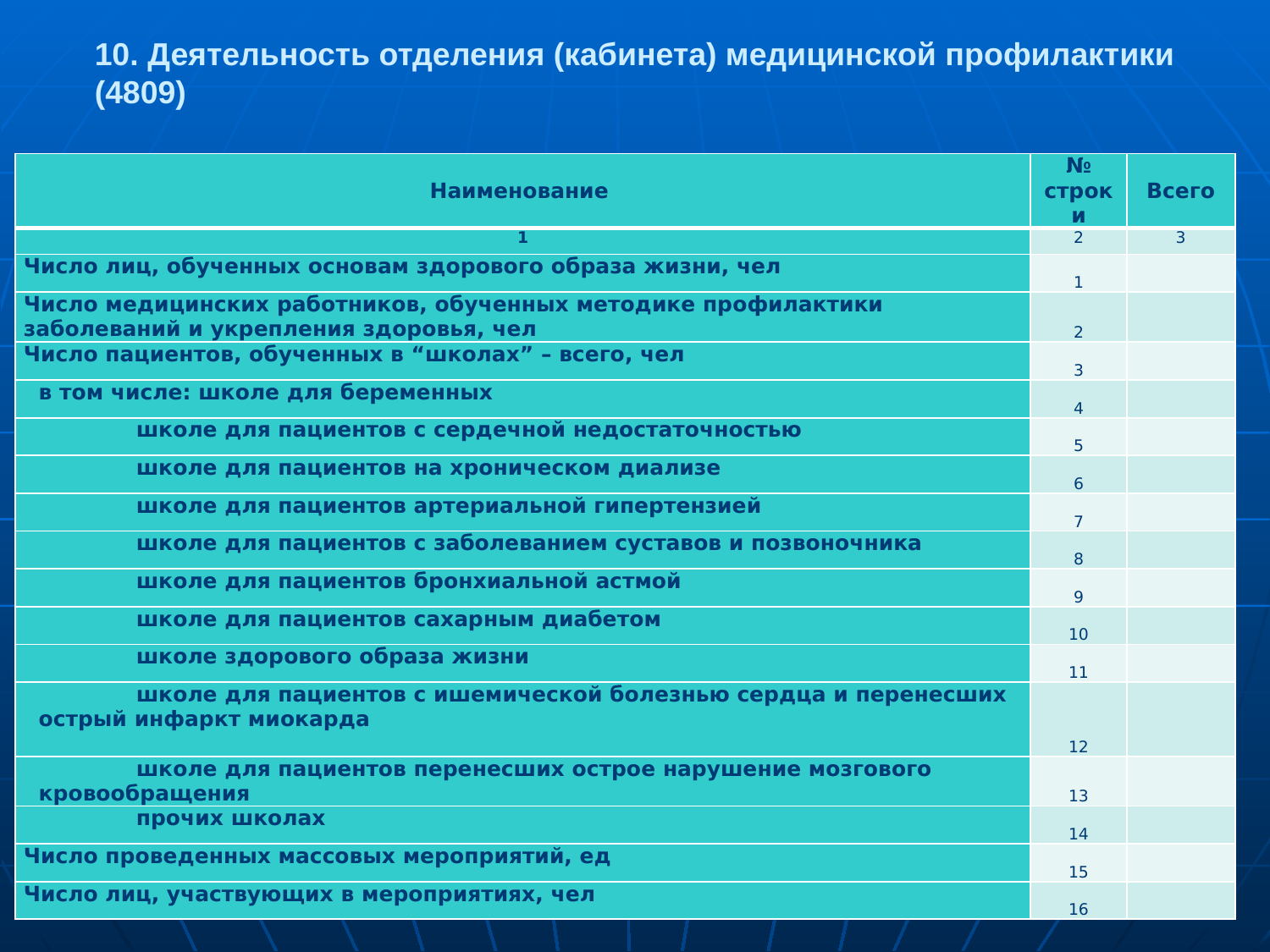

# 10. Деятельность отделения (кабинета) медицинской профилактики (4809)

| Наименование | № строки | Всего |
| --- | --- | --- |
| 1 | 2 | 3 |
| Число лиц, обученных основам здорового образа жизни, чел | 1 |  |
| Число медицинских работников, обученных методике профилактики заболеваний и укрепления здоровья, чел | 2 |  |
| Число пациентов, обученных в “школах” – всего, чел | 3 |  |
| в том числе: школе для беременных | 4 |  |
| школе для пациентов с сердечной недостаточностью | 5 |  |
| школе для пациентов на хроническом диализе | 6 |  |
| школе для пациентов артериальной гипертензией | 7 |  |
| школе для пациентов с заболеванием суставов и позвоночника | 8 |  |
| школе для пациентов бронхиальной астмой | 9 |  |
| школе для пациентов сахарным диабетом | 10 |  |
| школе здорового образа жизни | 11 |  |
| школе для пациентов с ишемической болезнью сердца и перенесших острый инфаркт миокарда | 12 |  |
| школе для пациентов перенесших острое нарушение мозгового кровообращения | 13 |  |
| прочих школах | 14 |  |
| Число проведенных массовых мероприятий, ед | 15 |  |
| Число лиц, участвующих в мероприятиях, чел | 16 |  |